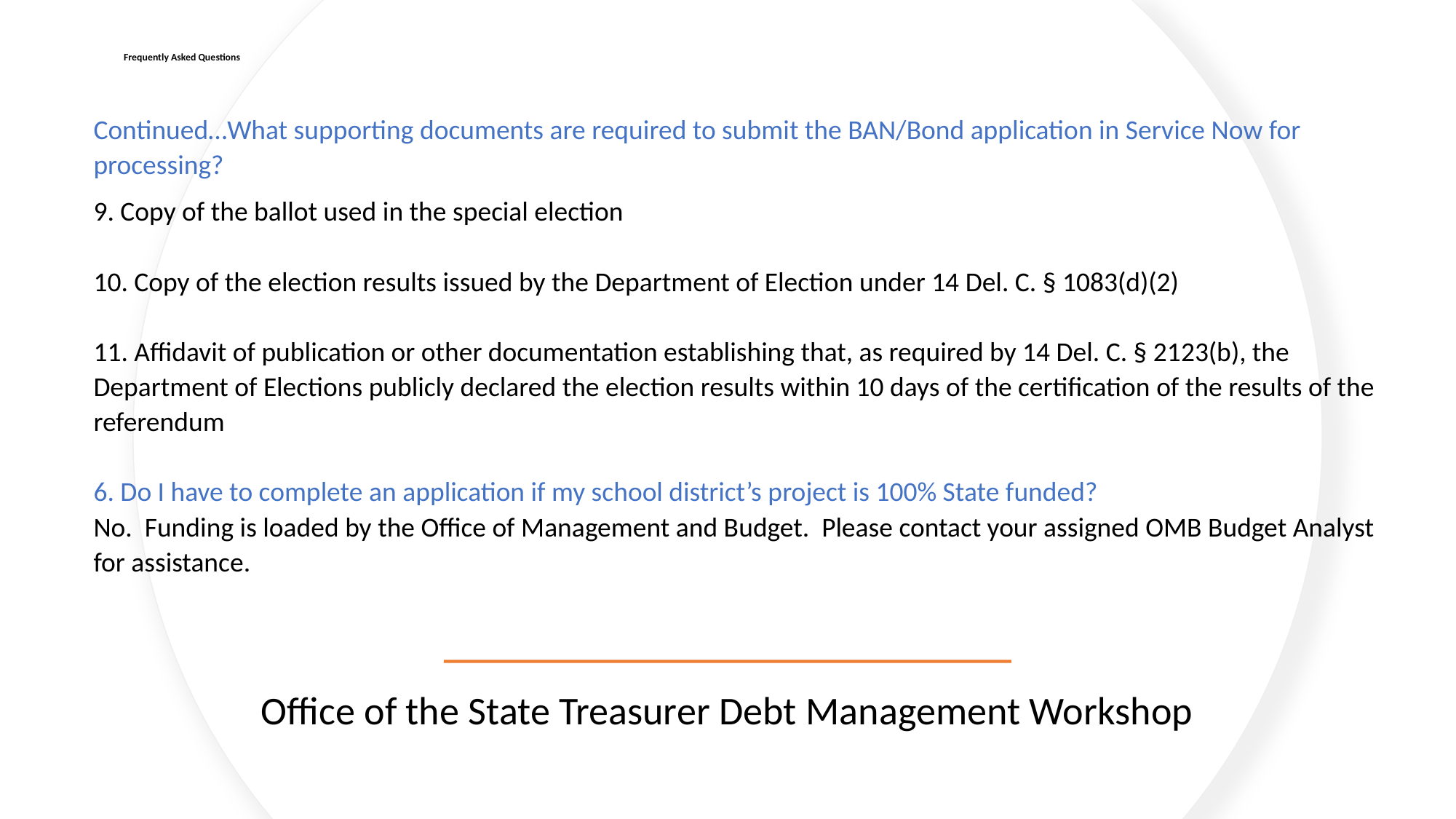

# Frequently Asked Questions
Continued…What supporting documents are required to submit the BAN/Bond application in Service Now for processing?
9. Copy of the ballot used in the special election

10. Copy of the election results issued by the Department of Election under 14 Del. C. § 1083(d)(2)

11. Affidavit of publication or other documentation establishing that, as required by 14 Del. C. § 2123(b), the Department of Elections publicly declared the election results within 10 days of the certification of the results of the referendum

6. Do I have to complete an application if my school district’s project is 100% State funded?
No.  Funding is loaded by the Office of Management and Budget.  Please contact your assigned OMB Budget Analyst for assistance.

Office of the State Treasurer Debt Management Workshop